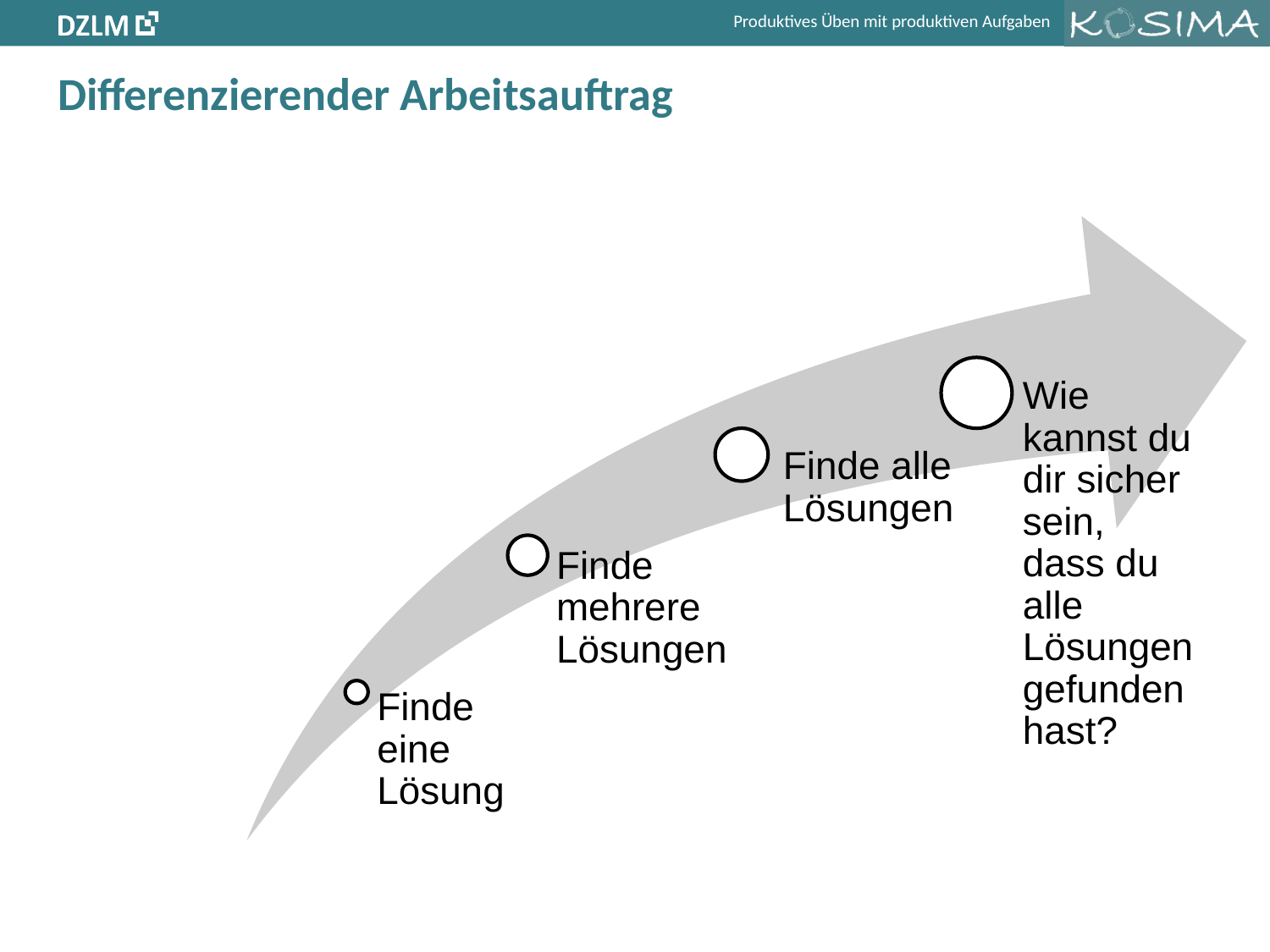

# Differenzierender Arbeitsauftrag
Finde eine Lösung
Finde mehrere Lösungen
Finde alle Lösungen
Wie kannst du dir sicher sein, dass du alle Lösungen gefunden hast?